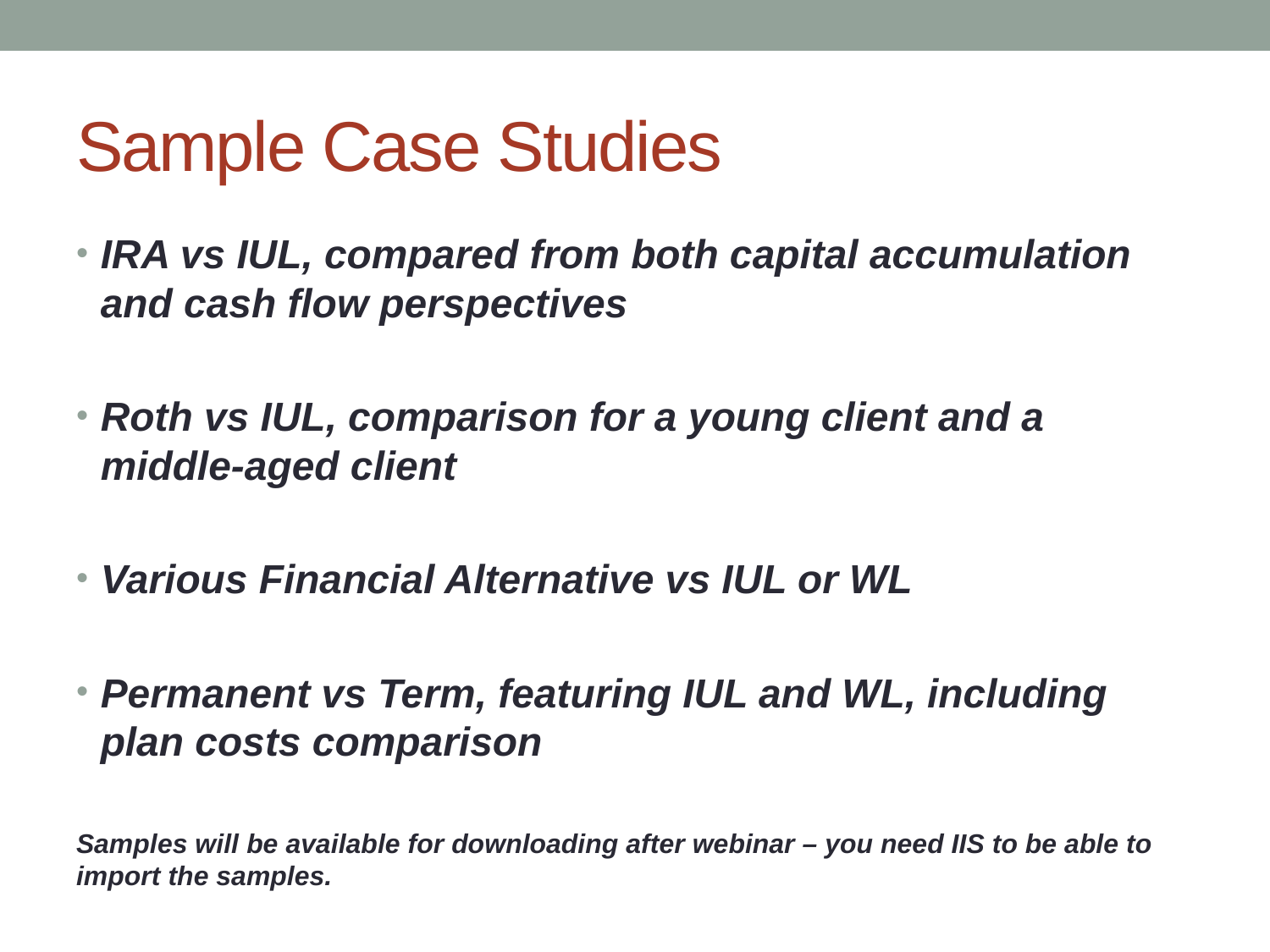

# Sample Case Studies
IRA vs IUL, compared from both capital accumulation and cash flow perspectives

Roth vs IUL, comparison for a young client and a middle-aged client

Various Financial Alternative vs IUL or WL

Permanent vs Term, featuring IUL and WL, including plan costs comparison

Samples will be available for downloading after webinar – you need IIS to be able to import the samples.